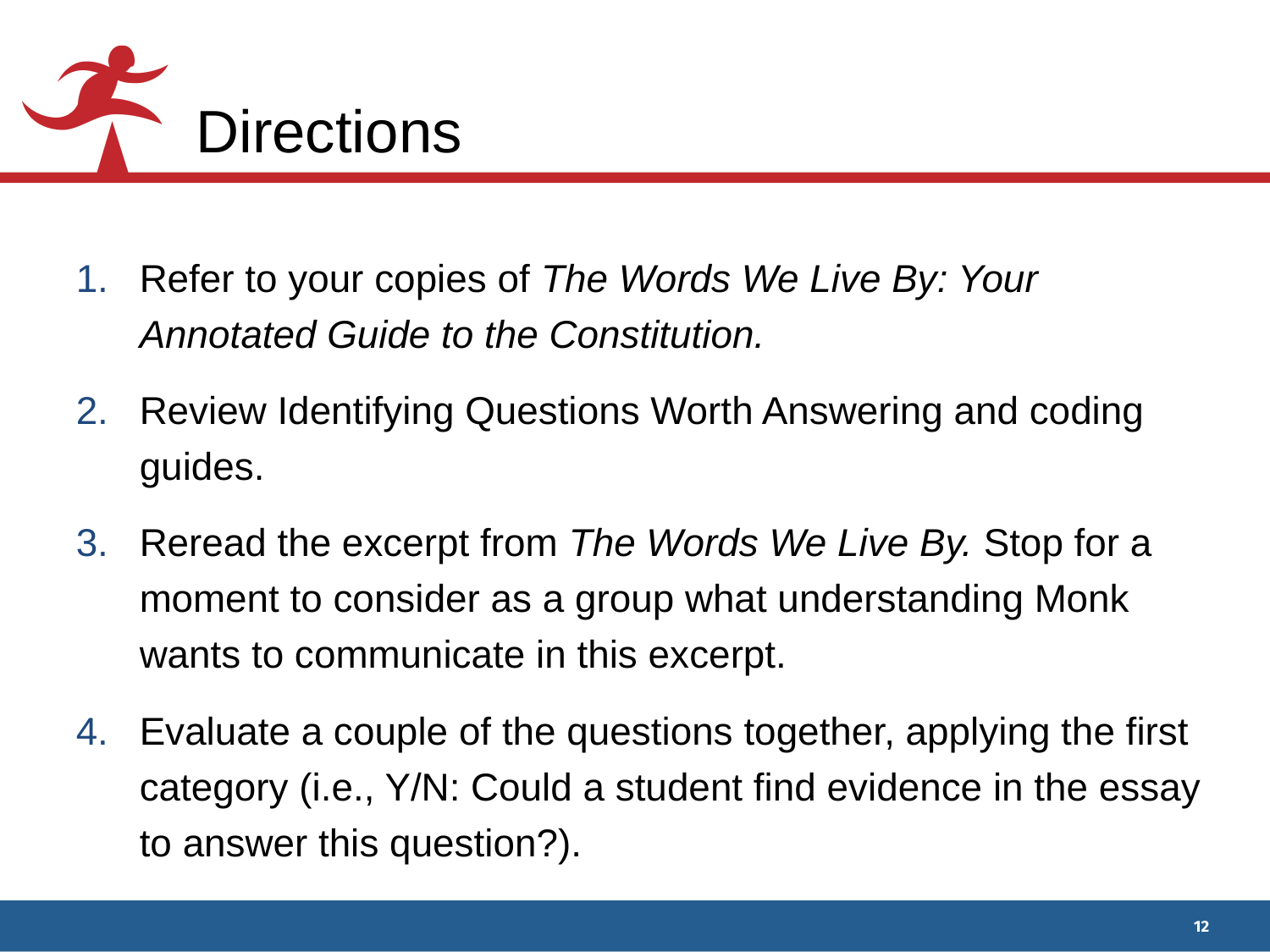

# Directions
Refer to your copies of The Words We Live By: Your Annotated Guide to the Constitution.
Review Identifying Questions Worth Answering and coding guides.
Reread the excerpt from The Words We Live By. Stop for a moment to consider as a group what understanding Monk wants to communicate in this excerpt.
Evaluate a couple of the questions together, applying the first category (i.e., Y/N: Could a student find evidence in the essay to answer this question?).